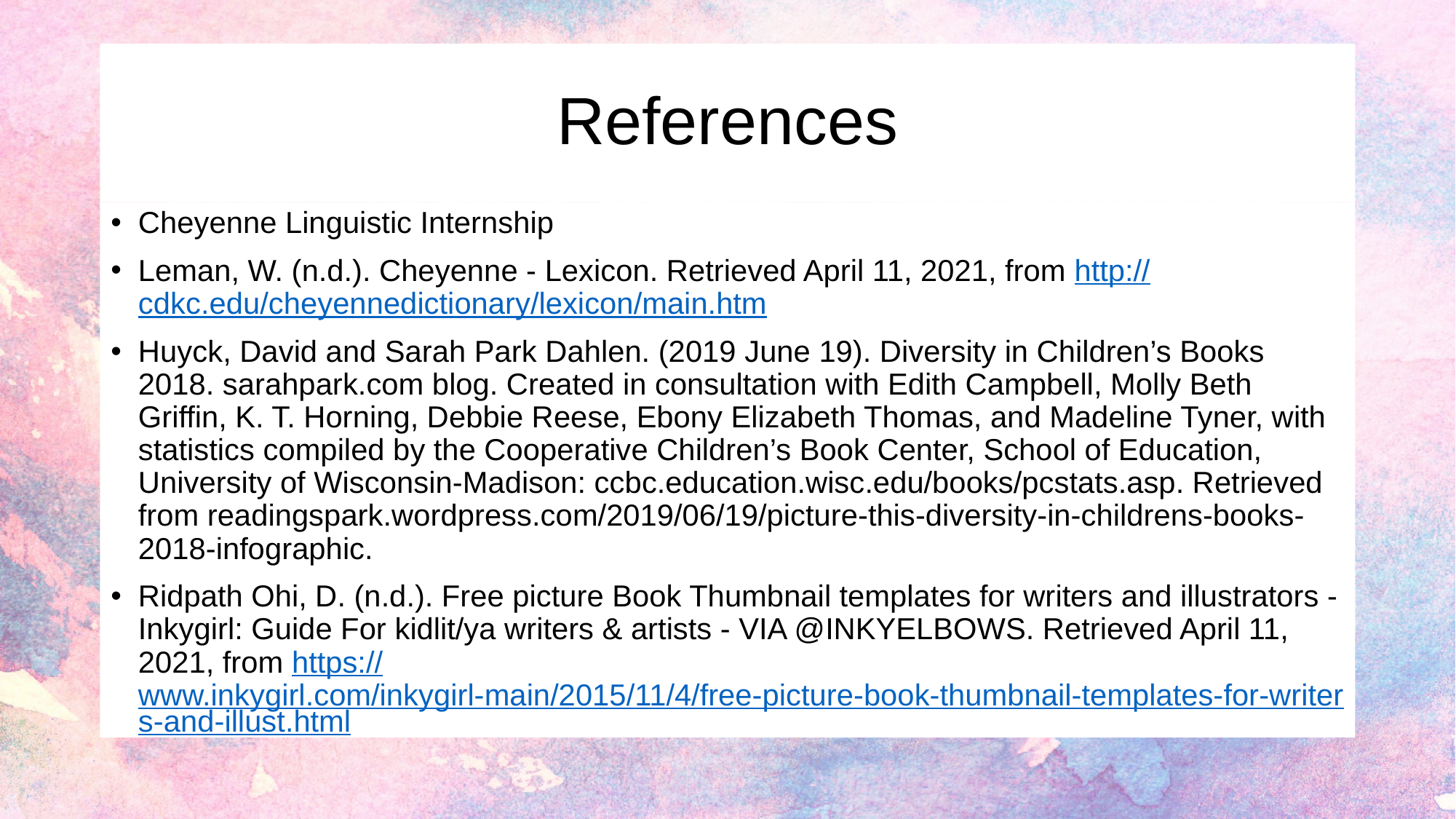

# References
Cheyenne Linguistic Internship
Leman, W. (n.d.). Cheyenne - Lexicon. Retrieved April 11, 2021, from http://cdkc.edu/cheyennedictionary/lexicon/main.htm
Huyck, David and Sarah Park Dahlen. (2019 June 19). Diversity in Children’s Books 2018. sarahpark.com blog. Created in consultation with Edith Campbell, Molly Beth Griffin, K. T. Horning, Debbie Reese, Ebony Elizabeth Thomas, and Madeline Tyner, with statistics compiled by the Cooperative Children’s Book Center, School of Education, University of Wisconsin-Madison: ccbc.education.wisc.edu/books/pcstats.asp. Retrieved from readingspark.wordpress.com/2019/06/19/picture-this-diversity-in-childrens-books-2018-infographic.
Ridpath Ohi, D. (n.d.). Free picture Book Thumbnail templates for writers and illustrators - Inkygirl: Guide For kidlit/ya writers & artists - VIA @INKYELBOWS. Retrieved April 11, 2021, from https://www.inkygirl.com/inkygirl-main/2015/11/4/free-picture-book-thumbnail-templates-for-writers-and-illust.html